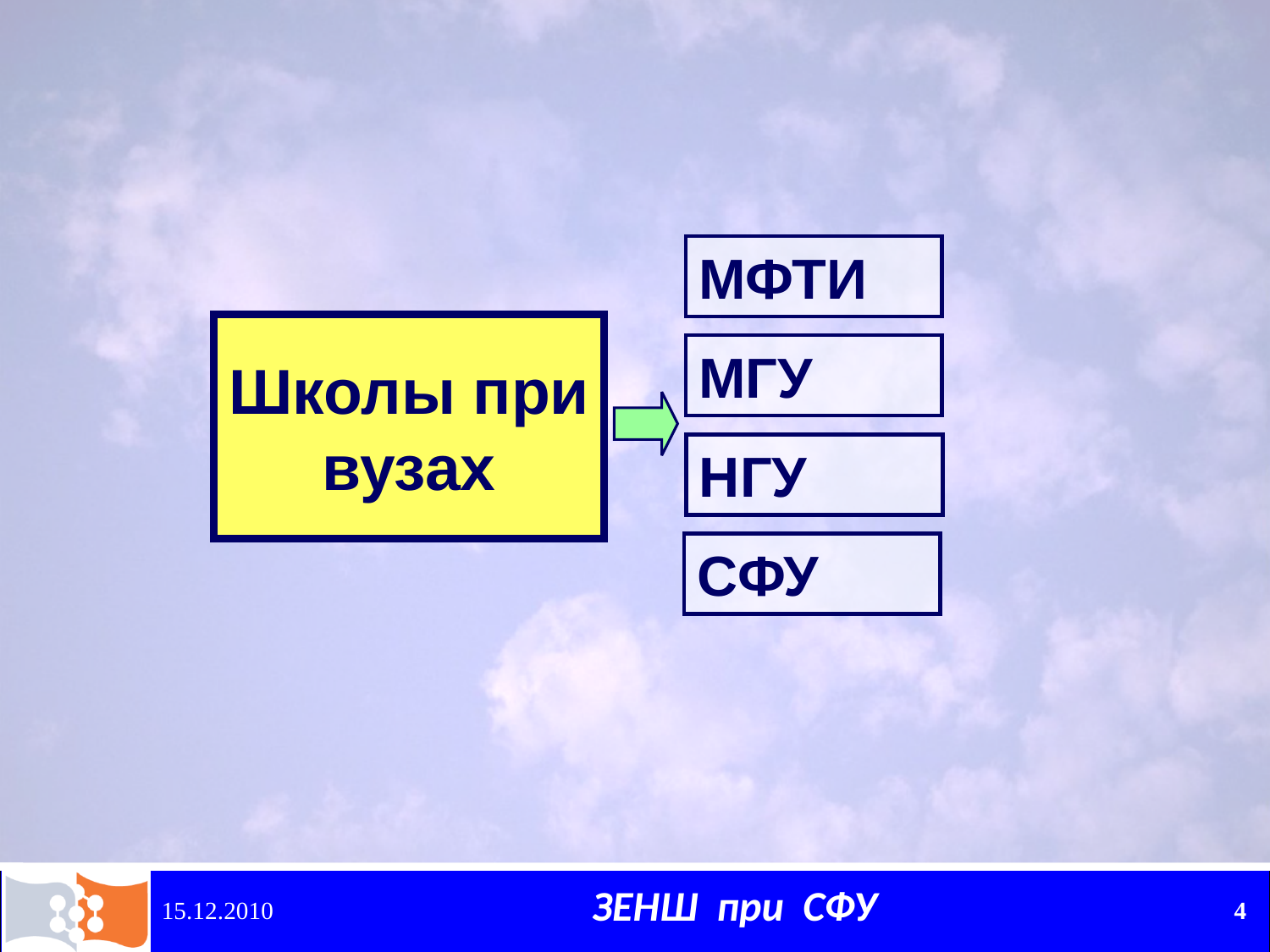

МФТИ
Школы при вузах
МГУ

НГУ
СФУ
15.12.2010
4